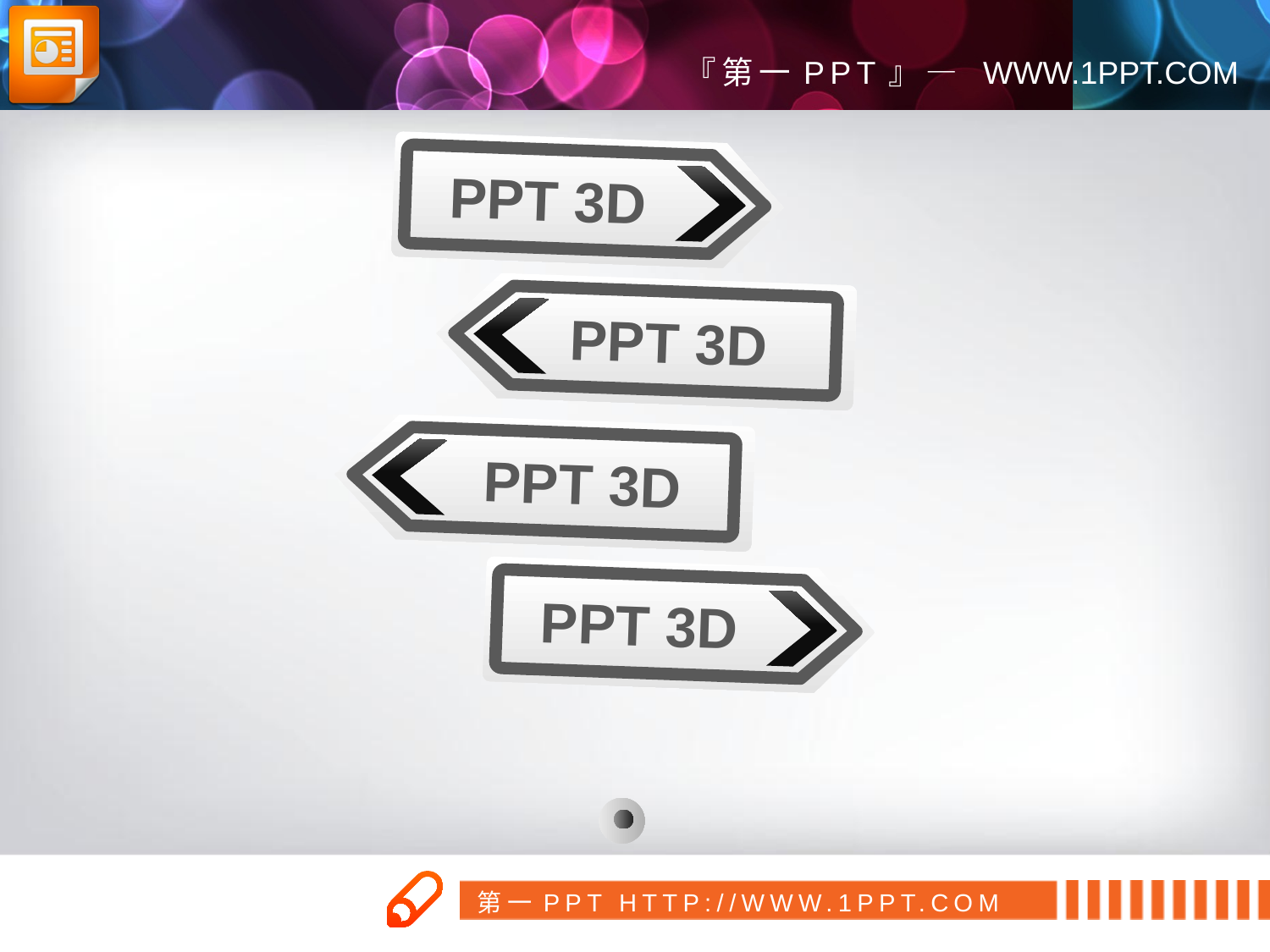

PPT 3D

     PPT 3D

       PPT 3D

  PPT 3D